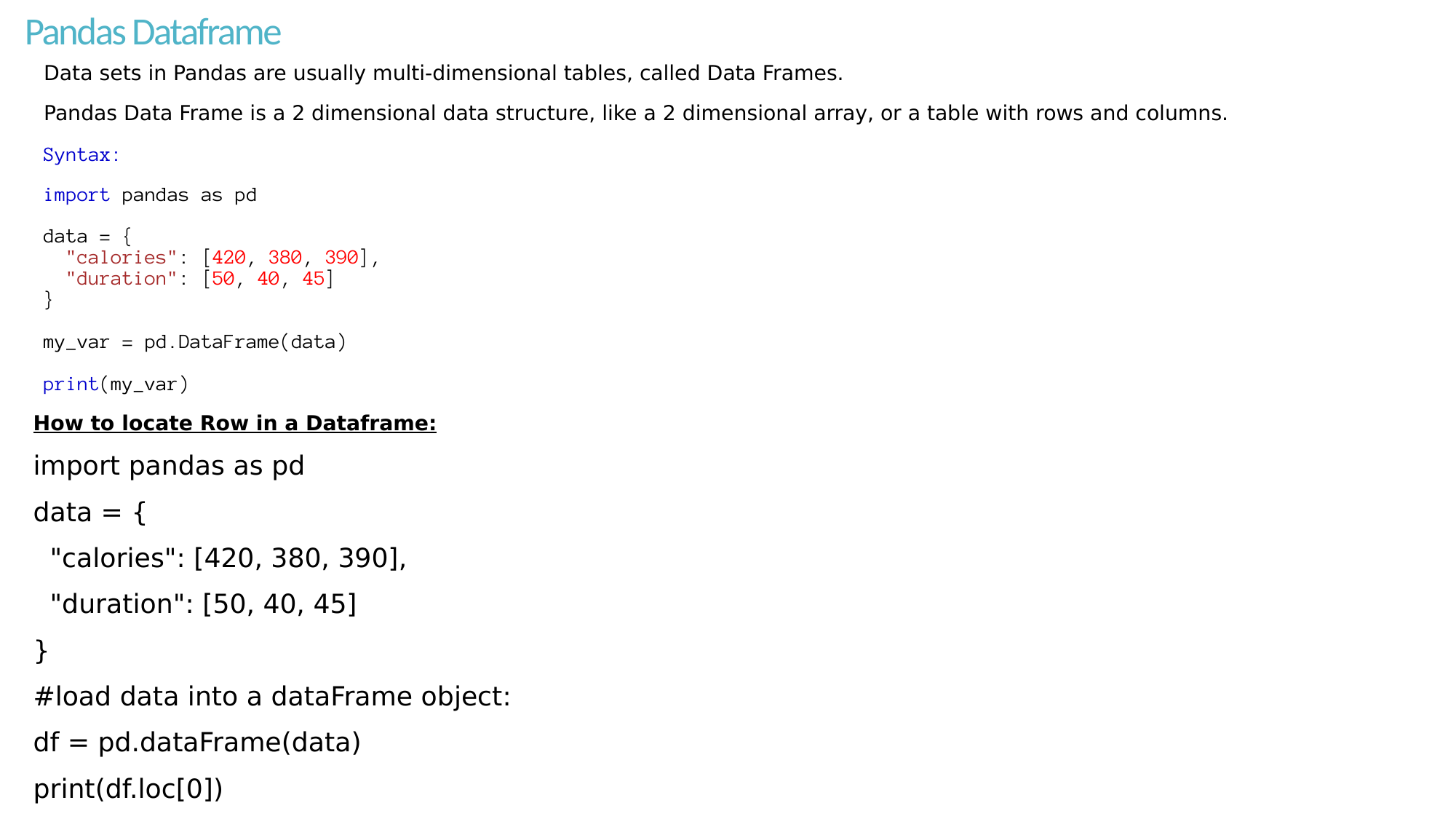

# Pandas Dataframe
Data sets in Pandas are usually multi-dimensional tables, called Data Frames.
Pandas Data Frame is a 2 dimensional data structure, like a 2 dimensional array, or a table with rows and columns.
Syntax:
import pandas as pd
data = {
  "calories": [420, 380, 390],
  "duration": [50, 40, 45]
}
my_var = pd.DataFrame(data)
print(my_var)
How to locate Row in a Dataframe:
import pandas as pd
data = {
  "calories": [420, 380, 390],
  "duration": [50, 40, 45]
}
#load data into a dataFrame object:
df = pd.dataFrame(data)
print(df.loc[0])